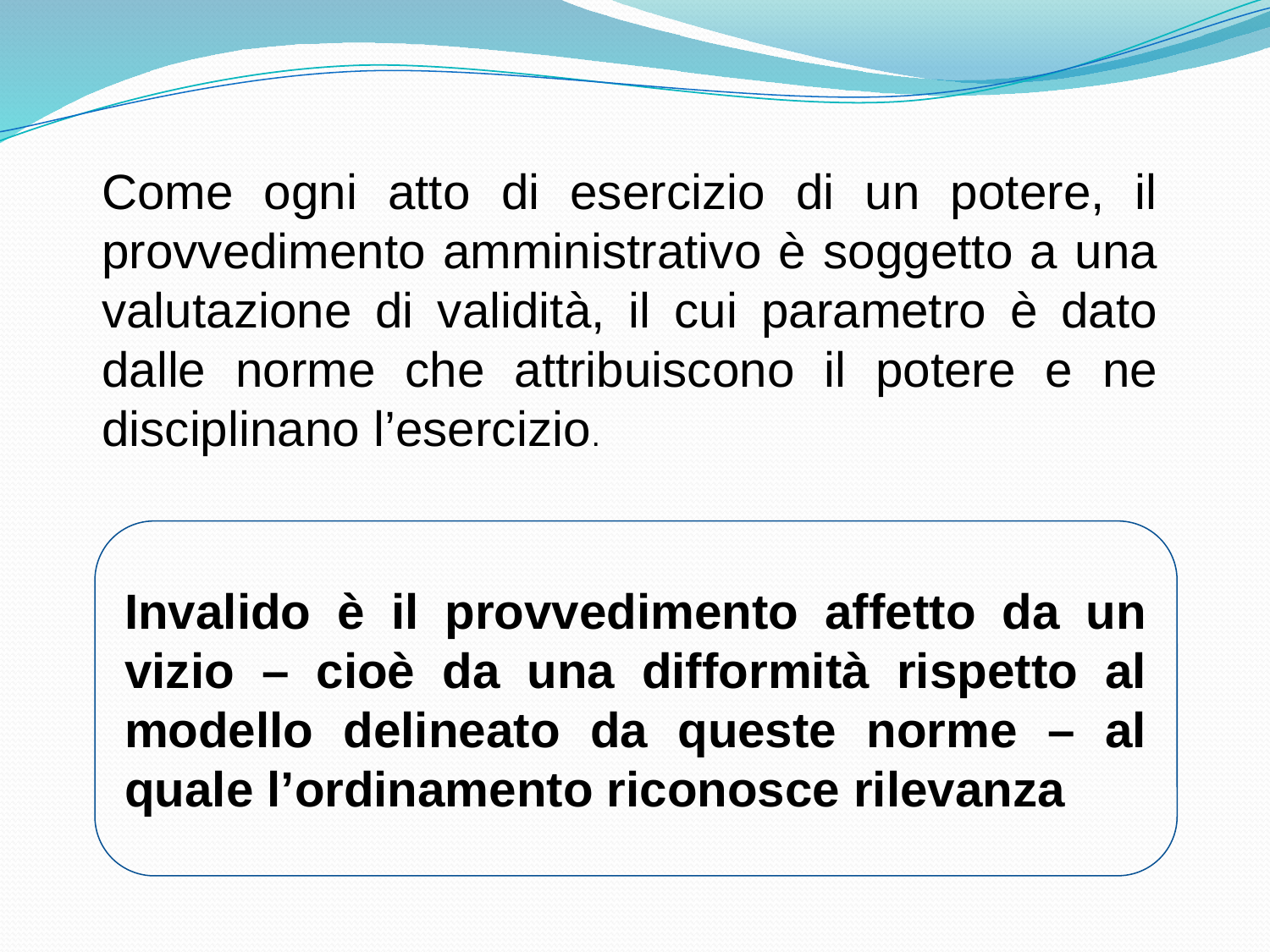

Come ogni atto di esercizio di un potere, il provvedimento amministrativo è soggetto a una valutazione di validità, il cui parametro è dato dalle norme che attribuiscono il potere e ne disciplinano l’esercizio.
Invalido è il provvedimento affetto da un vizio – cioè da una difformità rispetto al modello delineato da queste norme – al quale l’ordinamento riconosce rilevanza